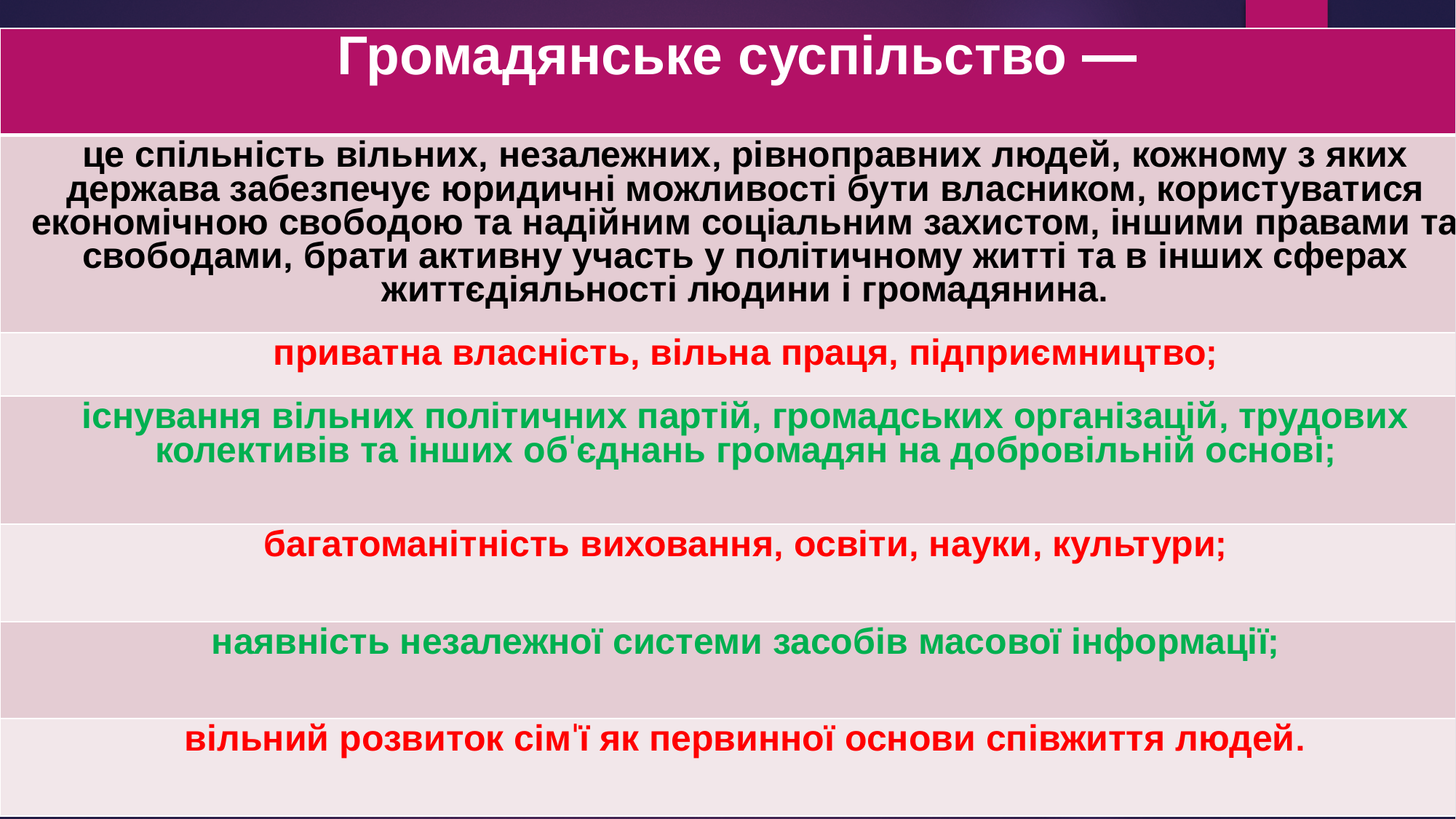

| Громадянське суспільство — |
| --- |
| це спільність вільних, незалежних, рівноправних людей, кожному з яких держава забезпечує юридичні можливості бути власником, користуватися економічною свободою та надійним соціальним захистом, іншими правами та свободами, брати активну участь у політичному житті та в інших сферах життєдіяльності людини і громадянина. |
| приватна власність, вільна праця, підприємництво; |
| існування вільних політичних партій, громадських організацій, трудових колективів та інших об'єднань громадян на добровільній основі; |
| багатоманітність виховання, освіти, науки, культури; |
| наявність незалежної системи засобів масової інформації; |
| вільний розвиток сім'ї як первинної основи співжиття людей. |